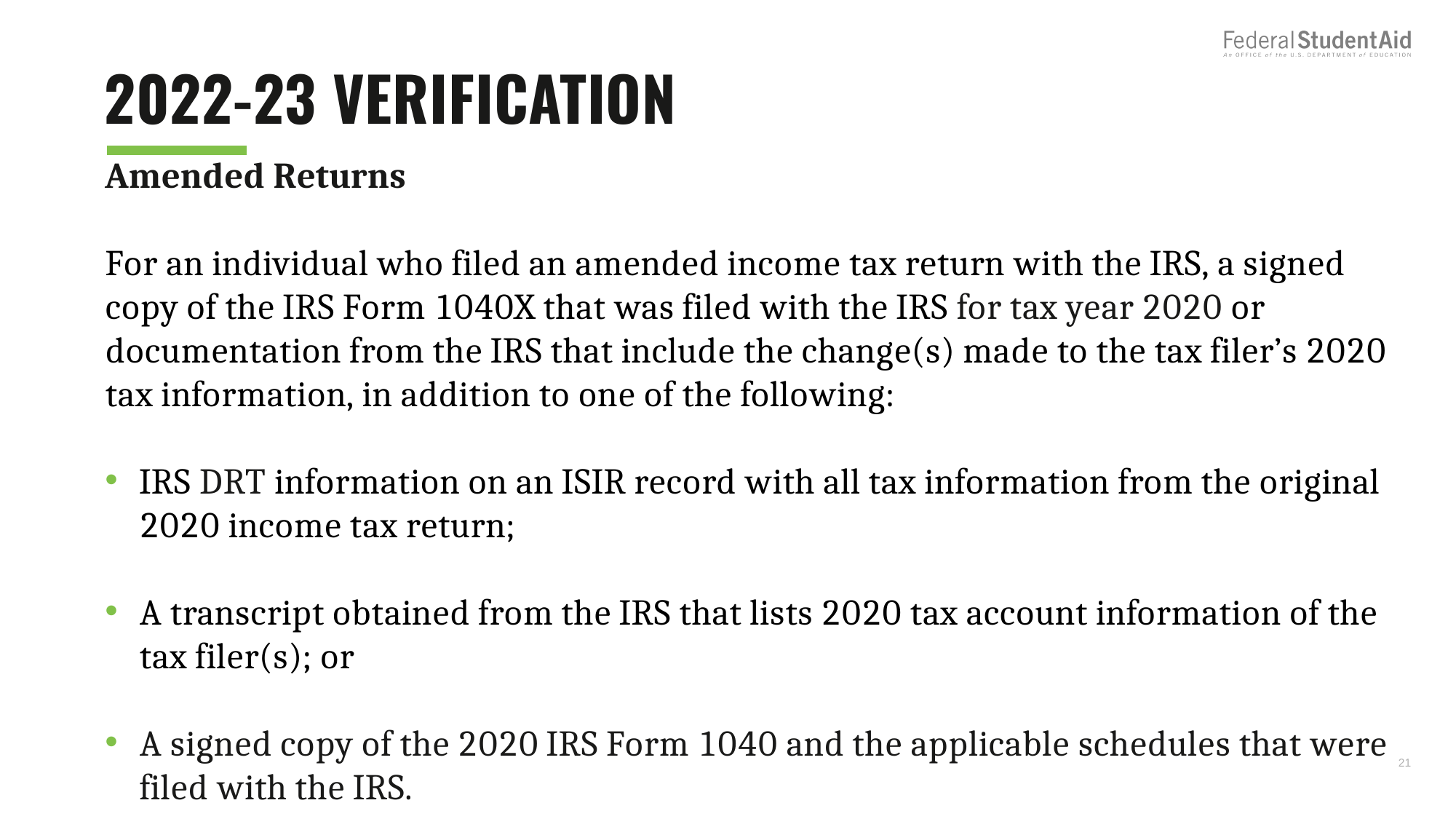

# 2022-23 Verification
Amended Returns

For an individual who filed an amended income tax return with the IRS, a signed copy of the IRS Form 1040X that was filed with the IRS for tax year 2020 or documentation from the IRS that include the change(s) made to the tax filer’s 2020 tax information, in addition to one of the following:

IRS DRT information on an ISIR record with all tax information from the original 2020 income tax return;

A transcript obtained from the IRS that lists 2020 tax account information of the tax filer(s); or

A signed copy of the 2020 IRS Form 1040 and the applicable schedules that were filed with the IRS.
21